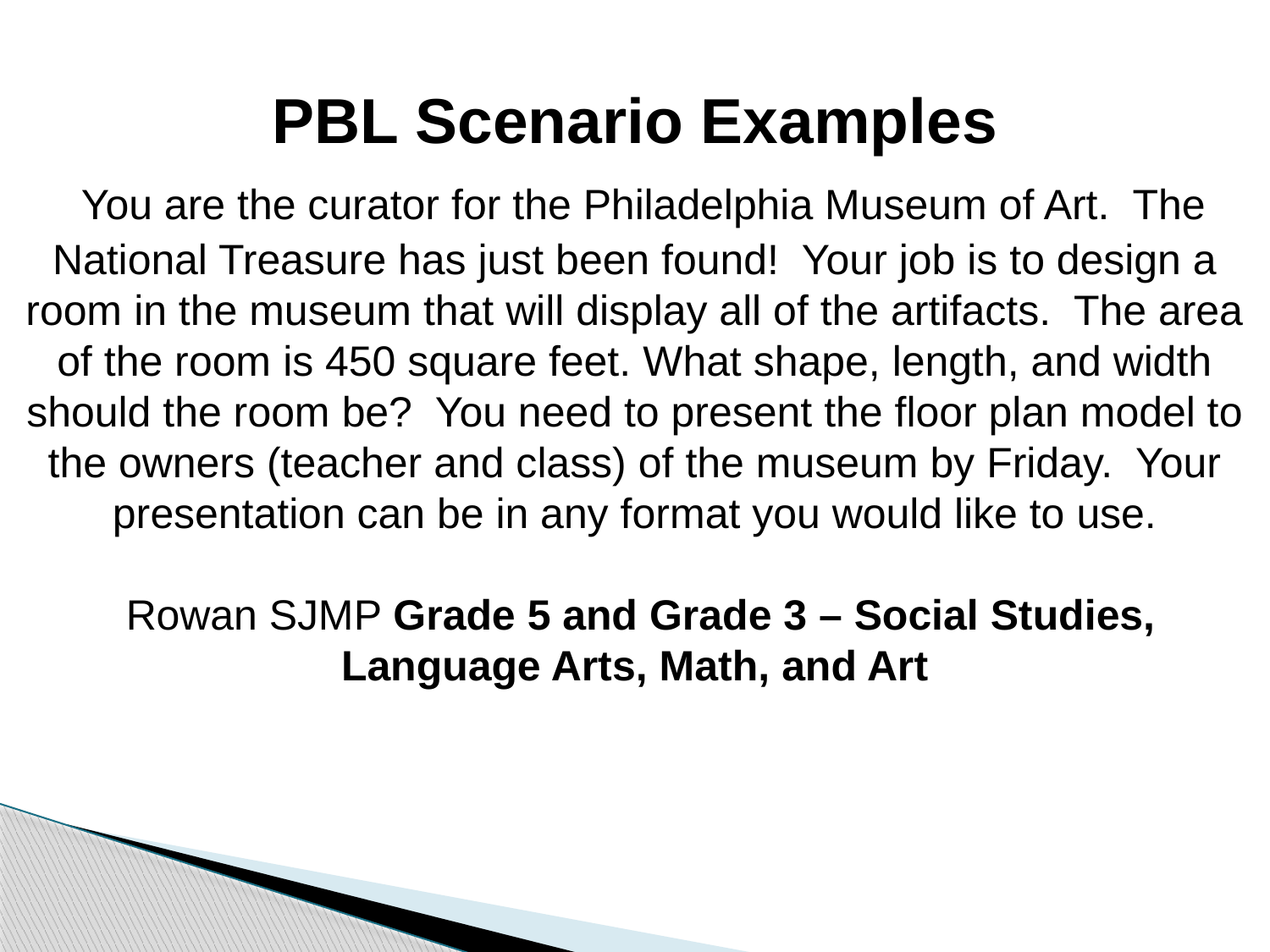

PBL Scenario Examples
 You are the curator for the Philadelphia Museum of Art.  The National Treasure has just been found!  Your job is to design a room in the museum that will display all of the artifacts.  The area of the room is 450 square feet. What shape, length, and width should the room be?  You need to present the floor plan model to the owners (teacher and class) of the museum by Friday.  Your presentation can be in any format you would like to use.

 Rowan SJMP Grade 5 and Grade 3 – Social Studies, Language Arts, Math, and Art